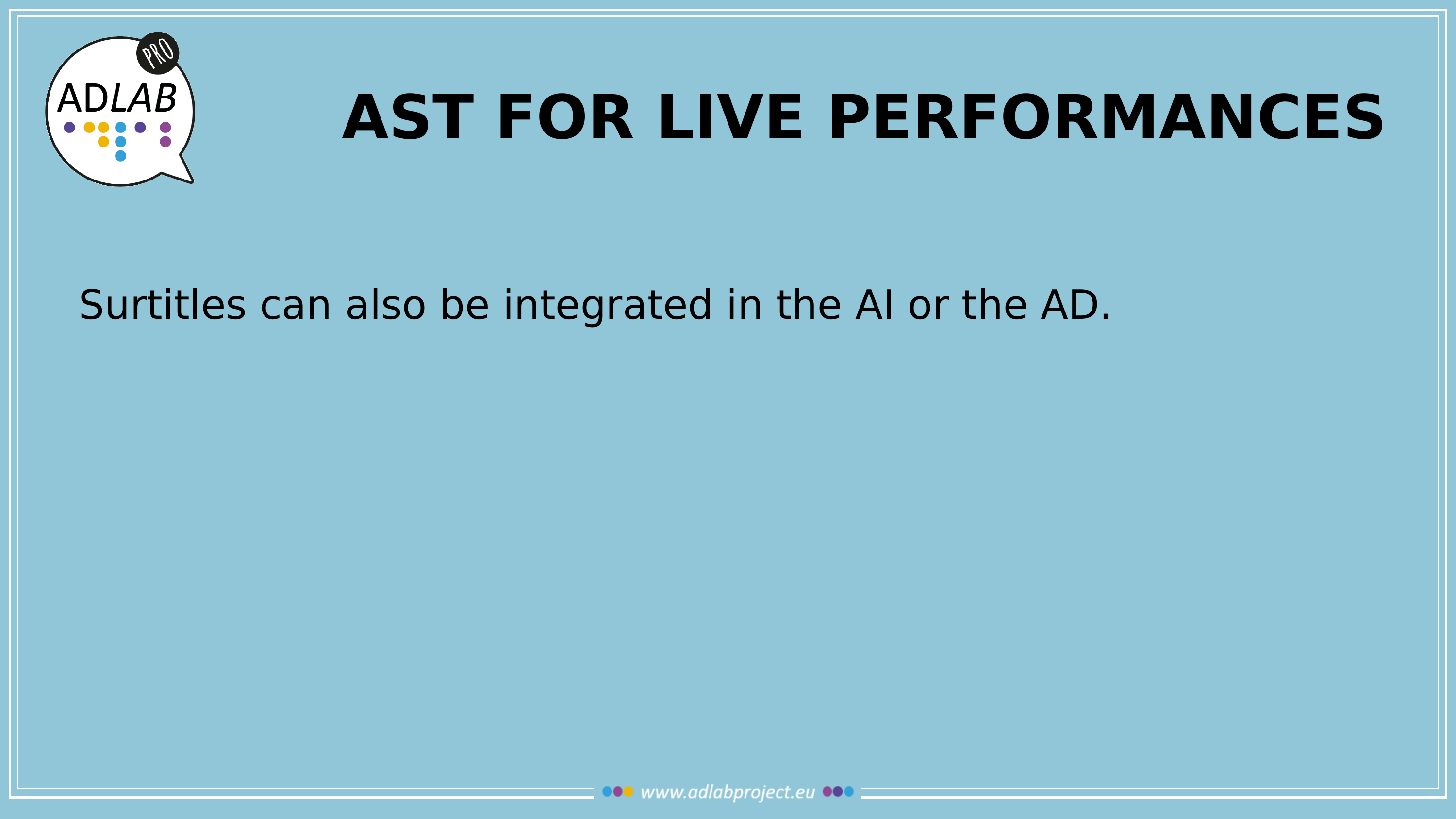

# AST FOR LIVE PERFORMANCES
Surtitles can also be integrated in the AI or the AD.